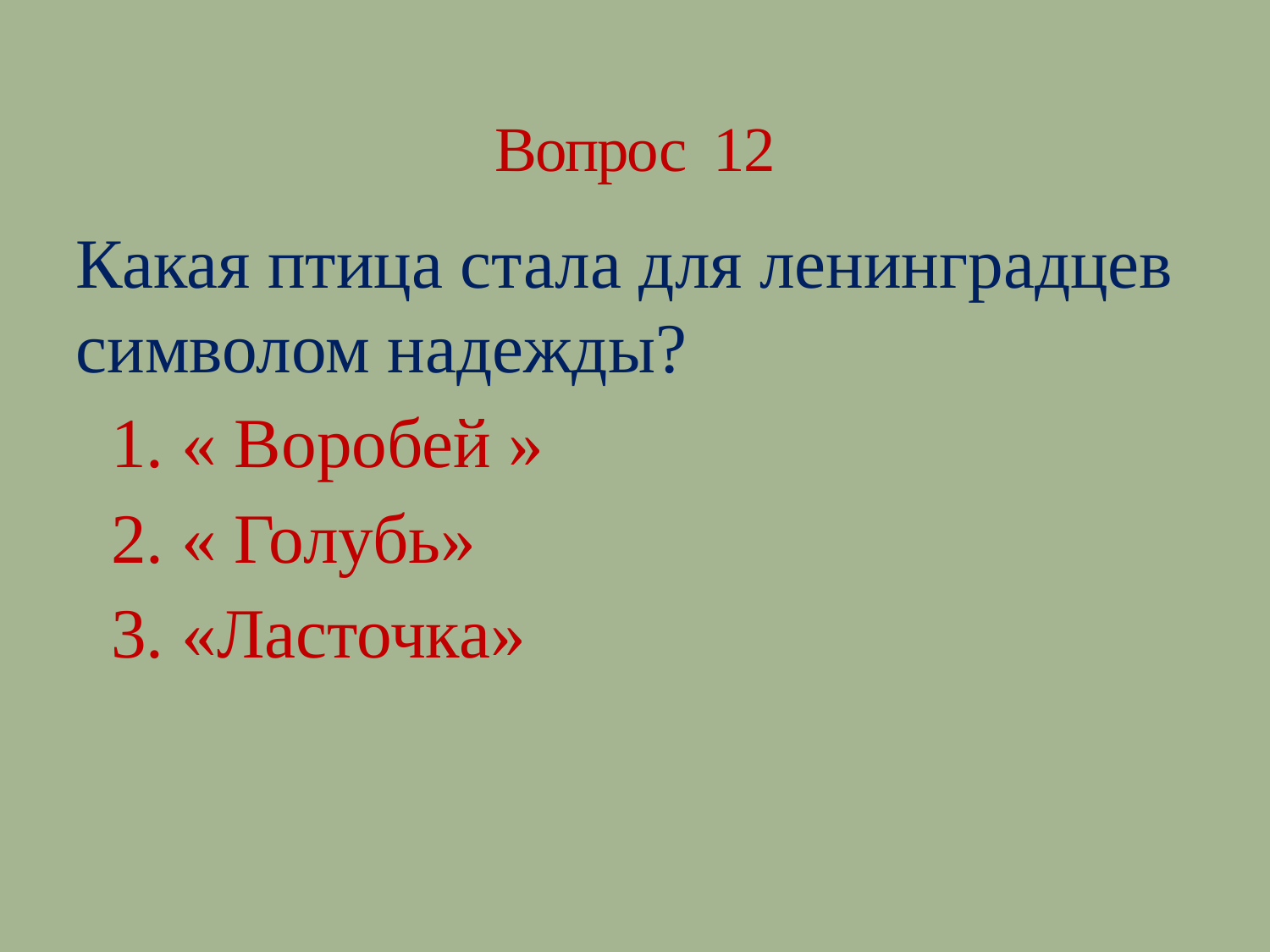

# Вопрос  12
Какая птица стала для ленинградцев символом надежды?
  1. « Воробей »
  2. « Голубь»
  3. «Ласточка»